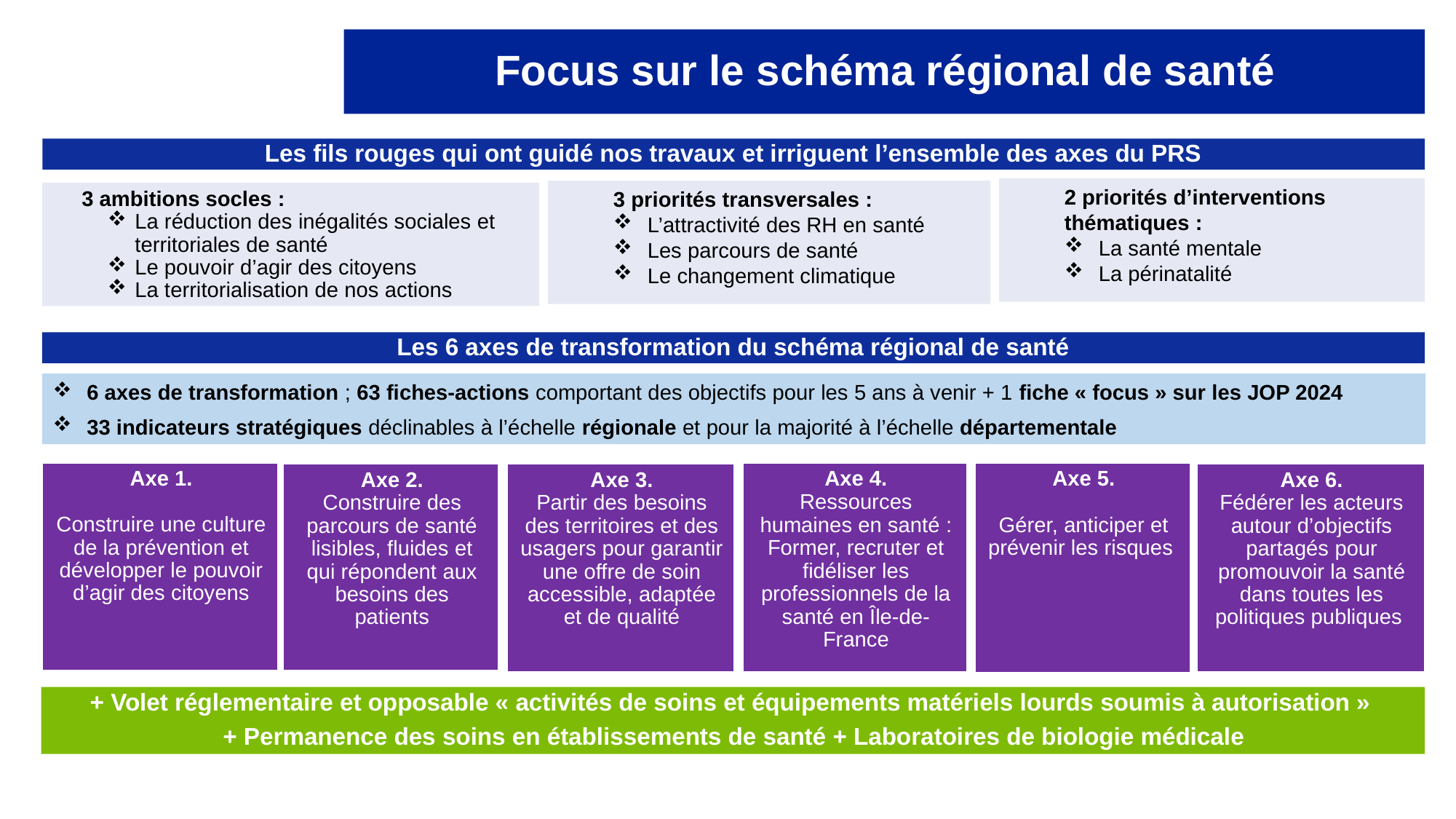

Focus sur le schéma régional de santé
Les fils rouges qui ont guidé nos travaux et irriguent l’ensemble des axes du PRS
2 priorités d’interventions thématiques :
La santé mentale
La périnatalité
3 priorités transversales :
L’attractivité des RH en santé
Les parcours de santé
Le changement climatique
3 ambitions socles :
La réduction des inégalités sociales et territoriales de santé
Le pouvoir d’agir des citoyens
La territorialisation de nos actions

Les 6 axes de transformation du schéma régional de santé
6 axes de transformation ; 63 fiches-actions comportant des objectifs pour les 5 ans à venir + 1 fiche « focus » sur les JOP 2024

33 indicateurs stratégiques déclinables à l’échelle régionale et pour la majorité à l’échelle départementale
Axe 1.
Construire une culture de la prévention et développer le pouvoir d’agir des citoyens
Axe 4.
Ressources humaines en santé : Former, recruter et fidéliser les professionnels de la santé en Île-de-France
Axe 5.
Gérer, anticiper et prévenir les risques
Axe 2.
Construire des parcours de santé lisibles, fluides et qui répondent aux besoins des patients
Axe 3.
Partir des besoins des territoires et des usagers pour garantir une offre de soin accessible, adaptée et de qualité
Axe 6.
Fédérer les acteurs autour d’objectifs partagés pour promouvoir la santé dans toutes les politiques publiques
+ Volet réglementaire et opposable « activités de soins et équipements matériels lourds soumis à autorisation »

+ Permanence des soins en établissements de santé + Laboratoires de biologie médicale